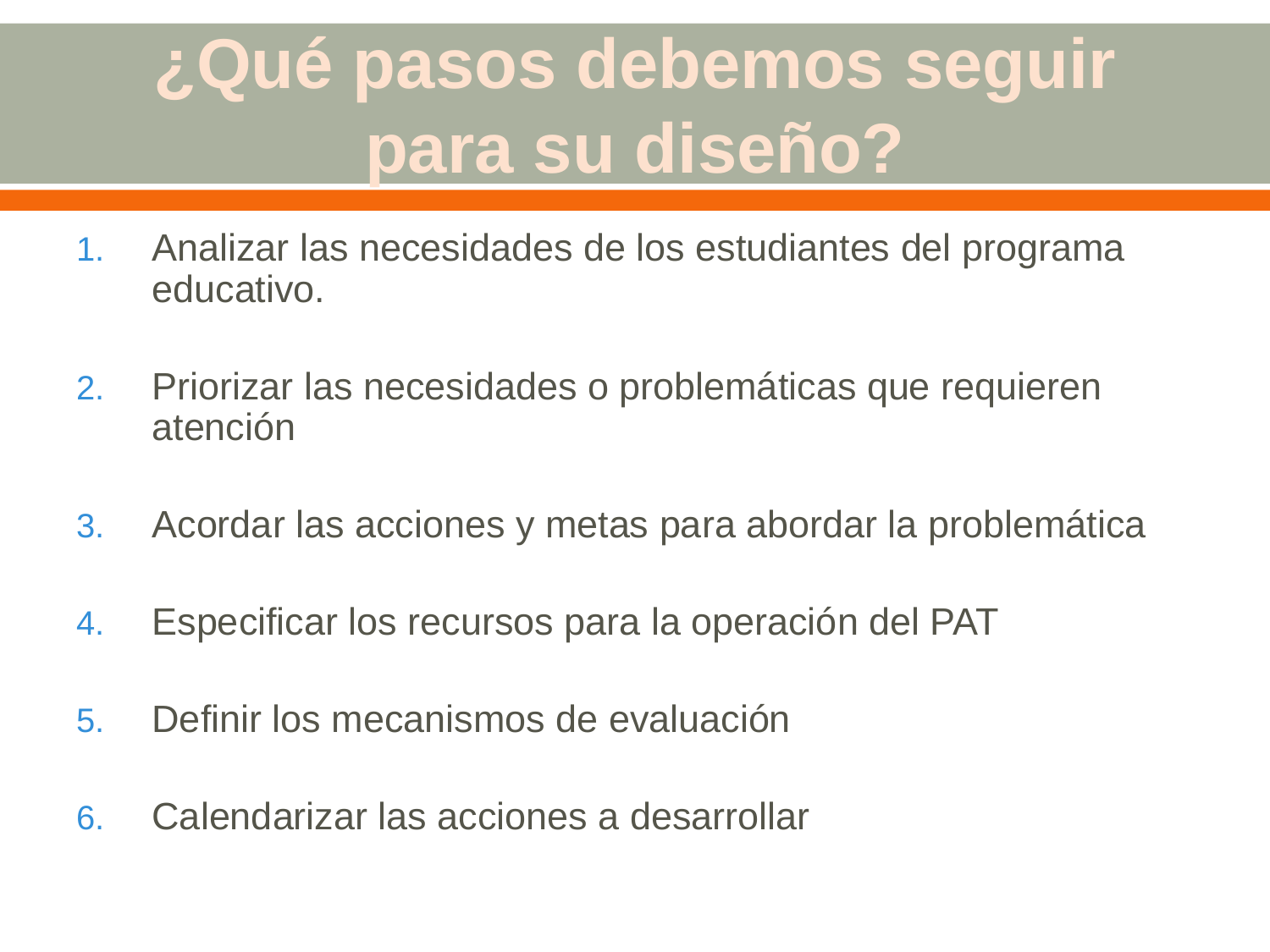

# ¿Qué pasos debemos seguir para su diseño?
Analizar las necesidades de los estudiantes del programa educativo.

Priorizar las necesidades o problemáticas que requieren atención

Acordar las acciones y metas para abordar la problemática

Especificar los recursos para la operación del PAT

Definir los mecanismos de evaluación

Calendarizar las acciones a desarrollar